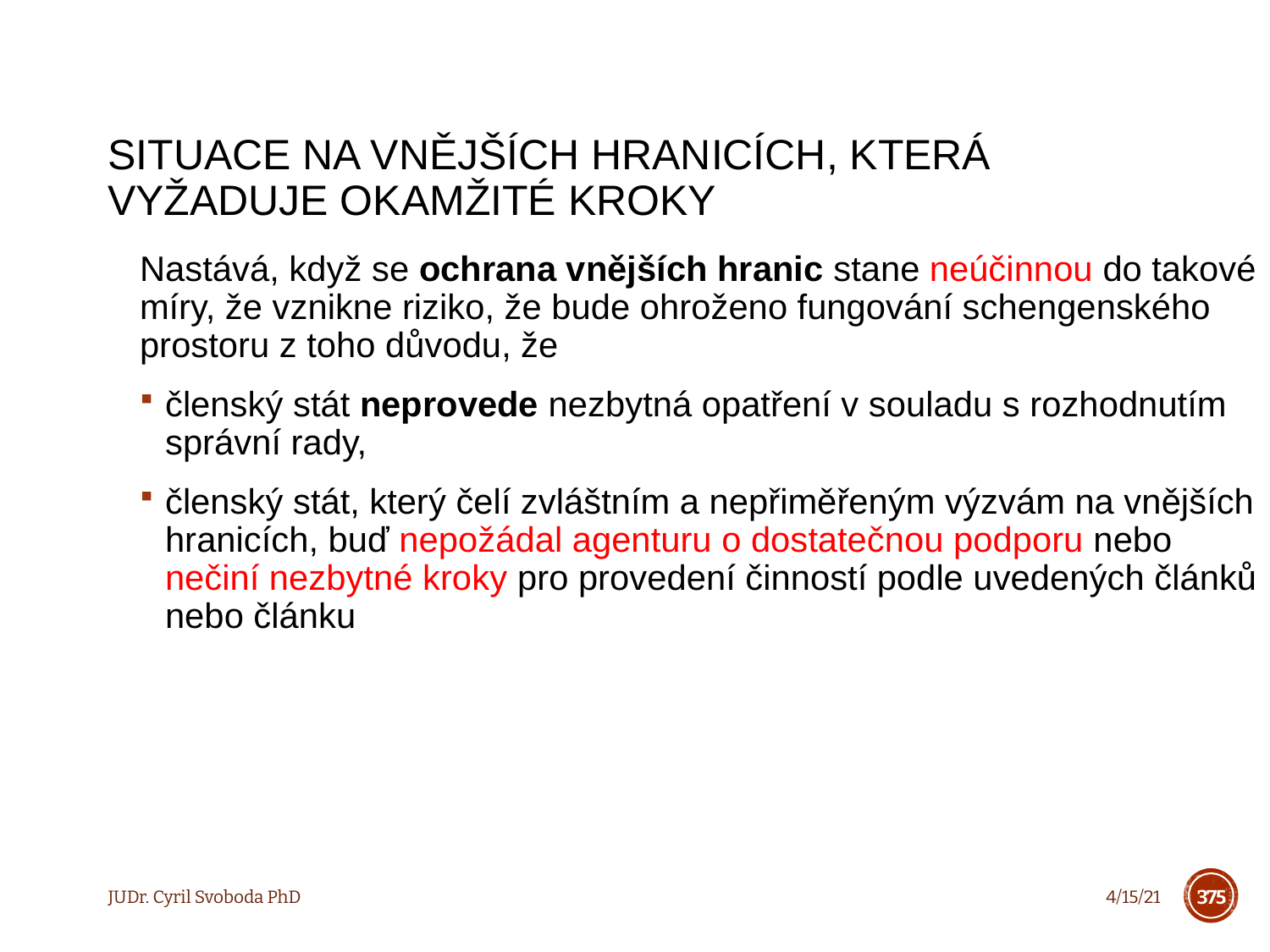

# Situace na vnějších hranicích, která vyžaduje okamžité kroky
Nastává, když se ochrana vnějších hranic stane neúčinnou do takové míry, že vznikne riziko, že bude ohroženo fungování schengenského prostoru z toho důvodu, že
členský stát neprovede nezbytná opatření v souladu s rozhodnutím správní rady,
členský stát, který čelí zvláštním a nepřiměřeným výzvám na vnějších hranicích, buď nepožádal agenturu o dostatečnou podporu nebo nečiní nezbytné kroky pro provedení činností podle uvedených článků nebo článku
JUDr. Cyril Svoboda PhD
4/15/21
375